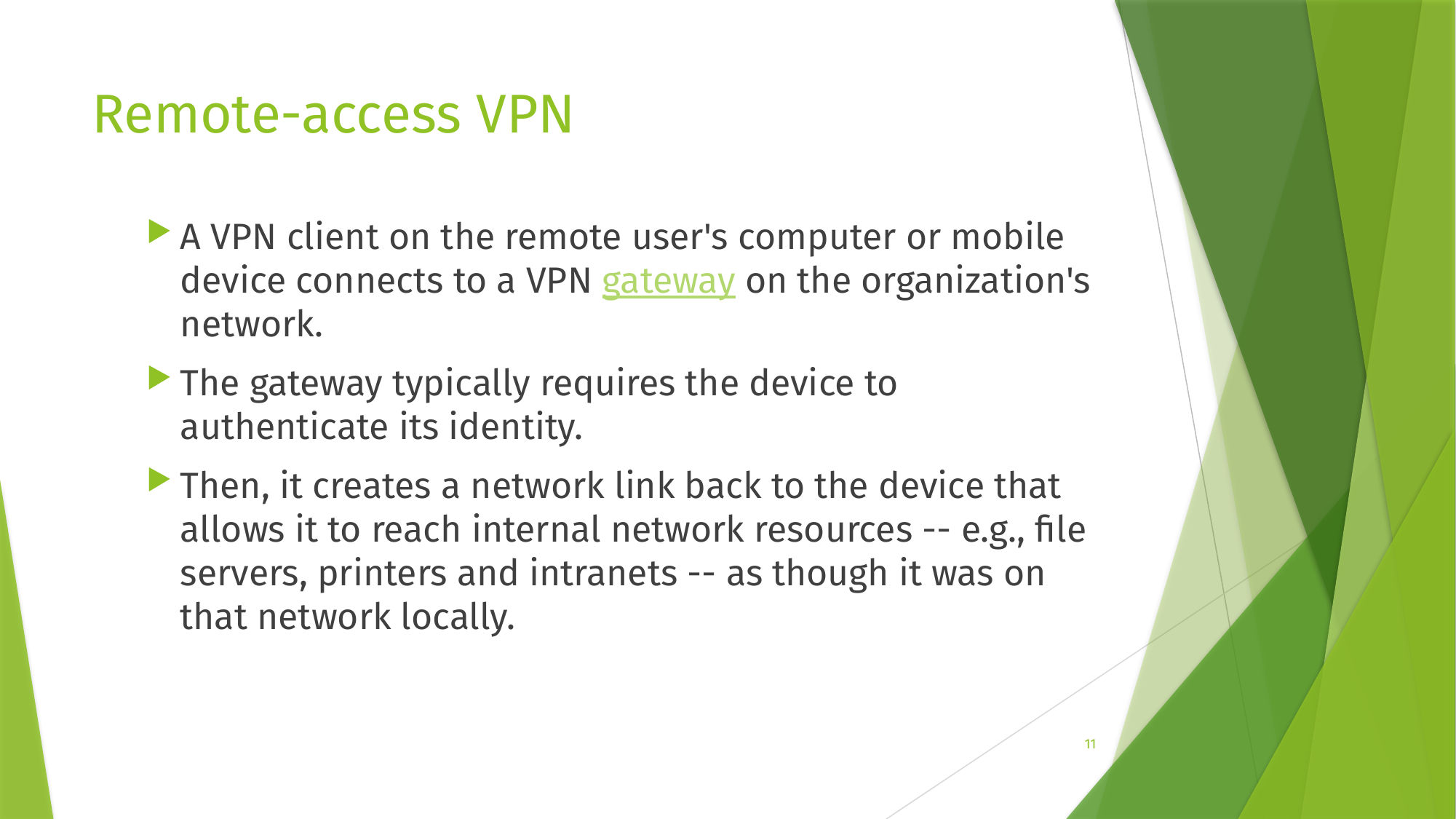

# Remote-access VPN

A VPN client on the remote user's computer or mobile device connects to a VPN gateway on the organization's network.
The gateway typically requires the device to authenticate its identity.
Then, it creates a network link back to the device that allows it to reach internal network resources -- e.g., file servers, printers and intranets -- as though it was on that network locally.

11